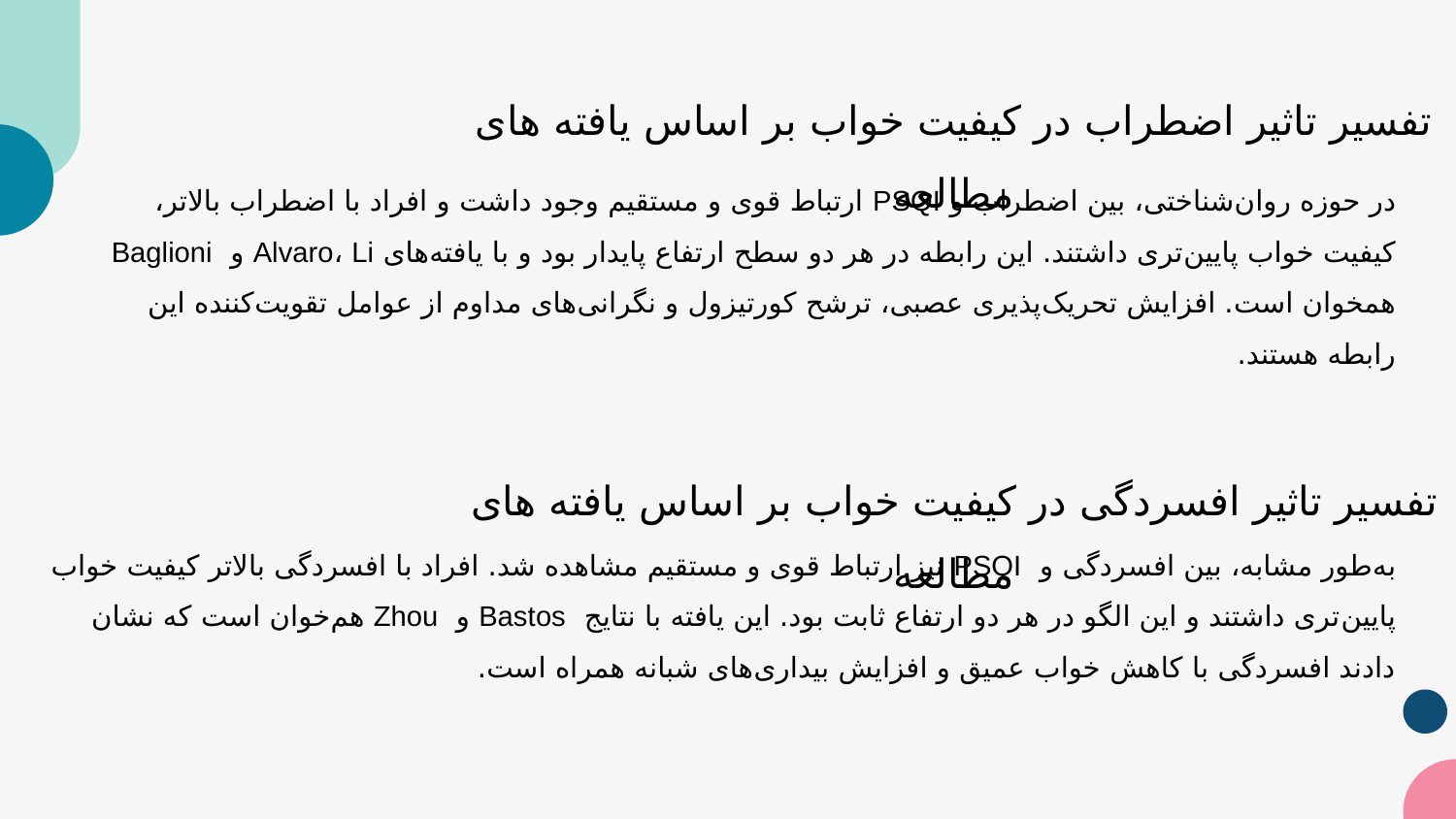

تفسیر تاثیر اضطراب در کیفیت خواب بر اساس یافته های مطالعه
در حوزه روان‌شناختی، بین اضطراب و PSQI ارتباط قوی و مستقیم وجود داشت و افراد با اضطراب بالاتر، کیفیت خواب پایین‌تری داشتند. این رابطه در هر دو سطح ارتفاع پایدار بود و با یافته‌های Alvaro، Li و  Baglioni همخوان است. افزایش تحریک‌پذیری عصبی، ترشح کورتیزول و نگرانی‌های مداوم از عوامل تقویت‌کننده این رابطه هستند.
تفسیر تاثیر افسردگی در کیفیت خواب بر اساس یافته های مطالعه
به‌طور مشابه، بین افسردگی و  PSQI نیز ارتباط قوی و مستقیم مشاهده شد. افراد با افسردگی بالاتر کیفیت خواب پایین‌تری داشتند و این الگو در هر دو ارتفاع ثابت بود. این یافته با نتایج  Bastos و  Zhou هم‌خوان است که نشان دادند افسردگی با کاهش خواب عمیق و افزایش بیداری‌های شبانه همراه است.